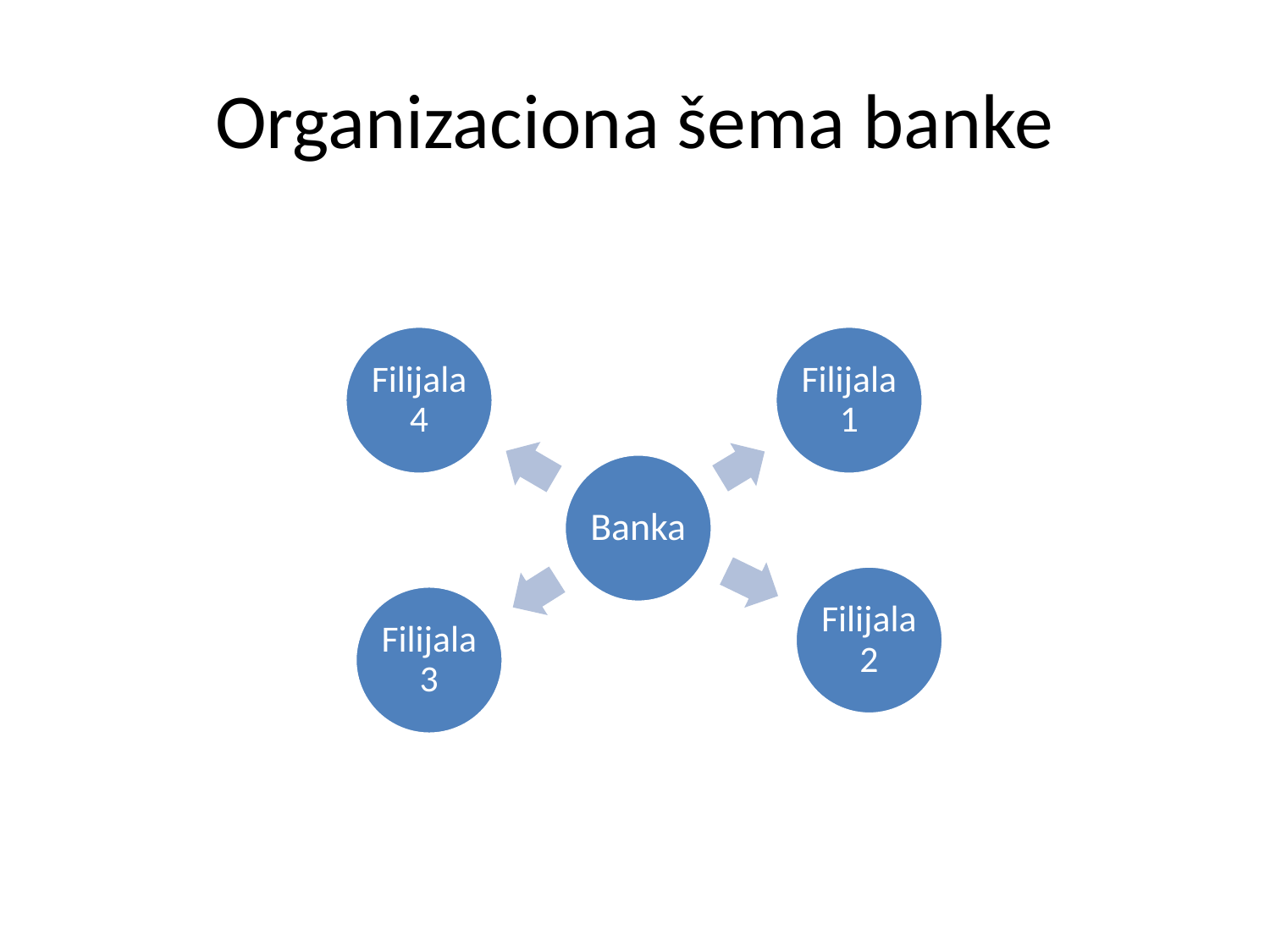

# Organizaciona šema banke
Banka

Filijala 1

Filijala 2

Filijala 3

Filijala 4